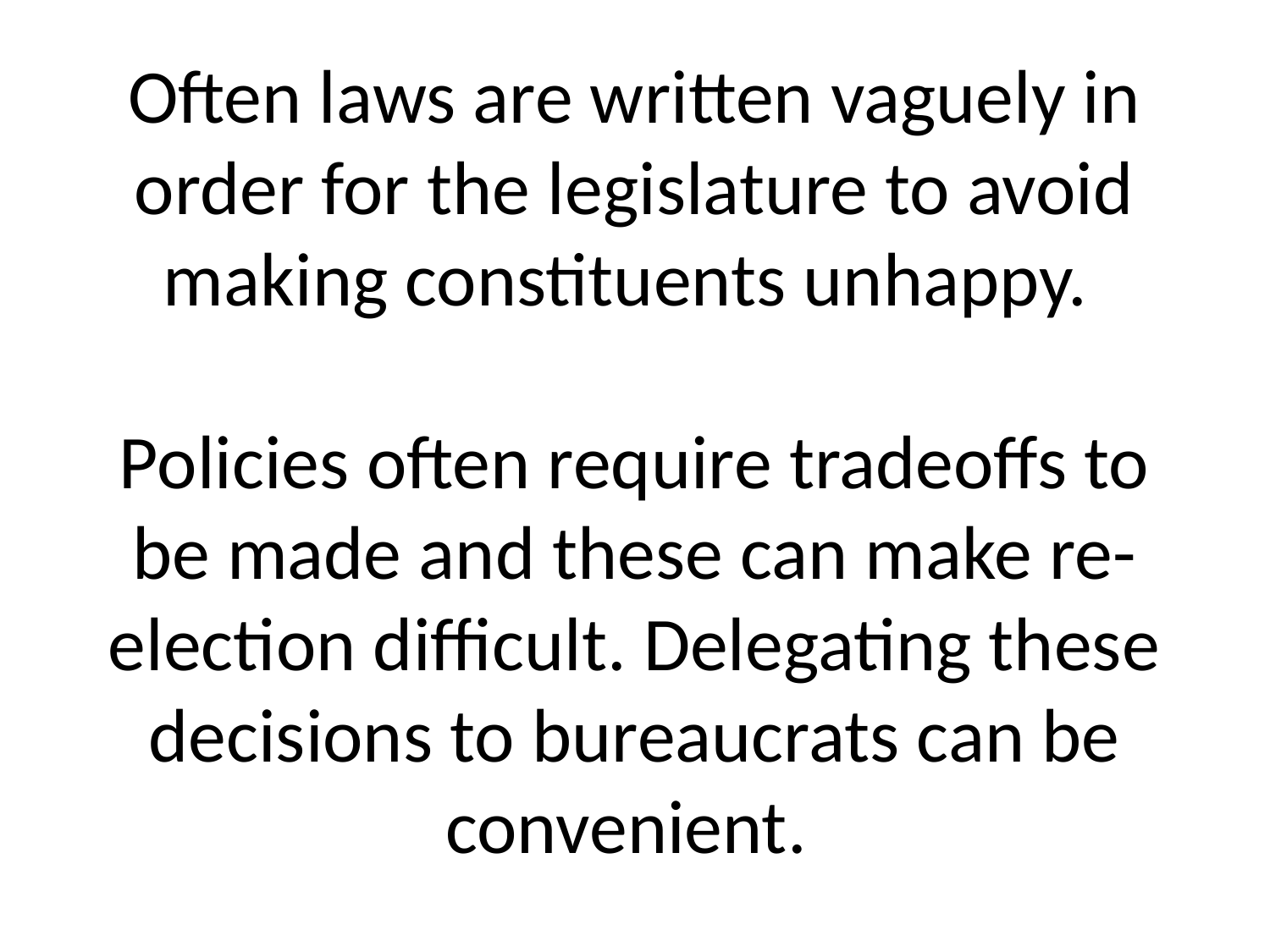

# Often laws are written vaguely in order for the legislature to avoid making constituents unhappy. Policies often require tradeoffs to be made and these can make re-election difficult. Delegating these decisions to bureaucrats can be convenient.